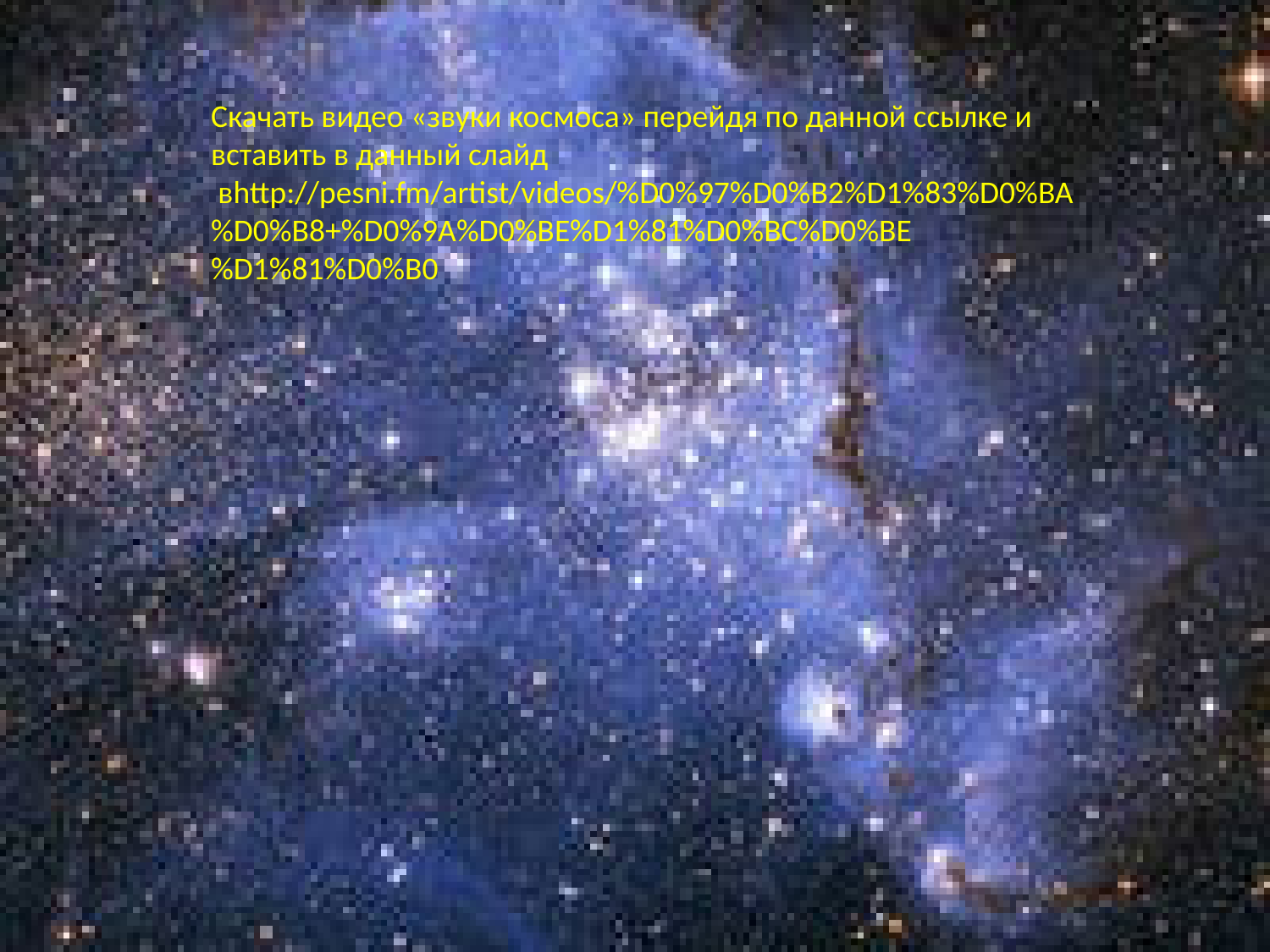

Скачать видео «звуки космоса» перейдя по данной ссылке и вставить в данный слайд
 вhttp://pesni.fm/artist/videos/%D0%97%D0%B2%D1%83%D0%BA%D0%B8+%D0%9A%D0%BE%D1%81%D0%BC%D0%BE%D1%81%D0%B0